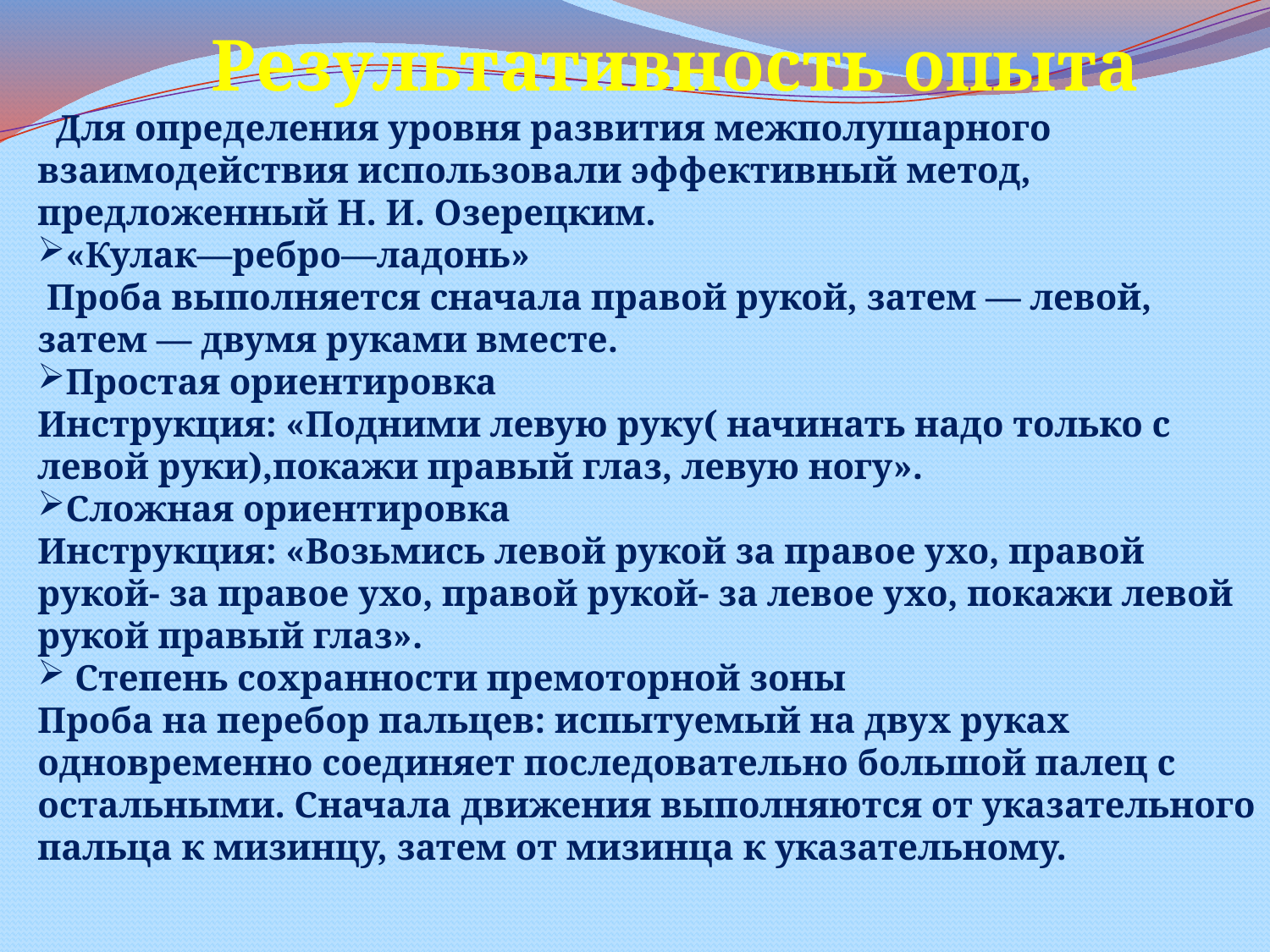

Результативность опыта
  Для определения уровня развития межполушарного взаимодействия использовали эффективный метод, предложенный Н. И. Озерецким.
«Кулак—ребро—ладонь»
 Проба выполняется сначала правой рукой, затем — левой, затем — двумя руками вместе.
Простая ориентировка
Инструкция: «Подними левую руку( начинать надо только с левой руки),покажи правый глаз, левую ногу».
Сложная ориентировка
Инструкция: «Возьмись левой рукой за правое ухо, правой рукой- за правое ухо, правой рукой- за левое ухо, покажи левой рукой правый глаз».
 Степень сохранности премоторной зоны
Проба на перебор пальцев: испытуемый на двух руках одновременно соединяет последовательно большой палец с остальными. Сначала движения выполняются от указательного пальца к мизинцу, затем от мизинца к указательному.